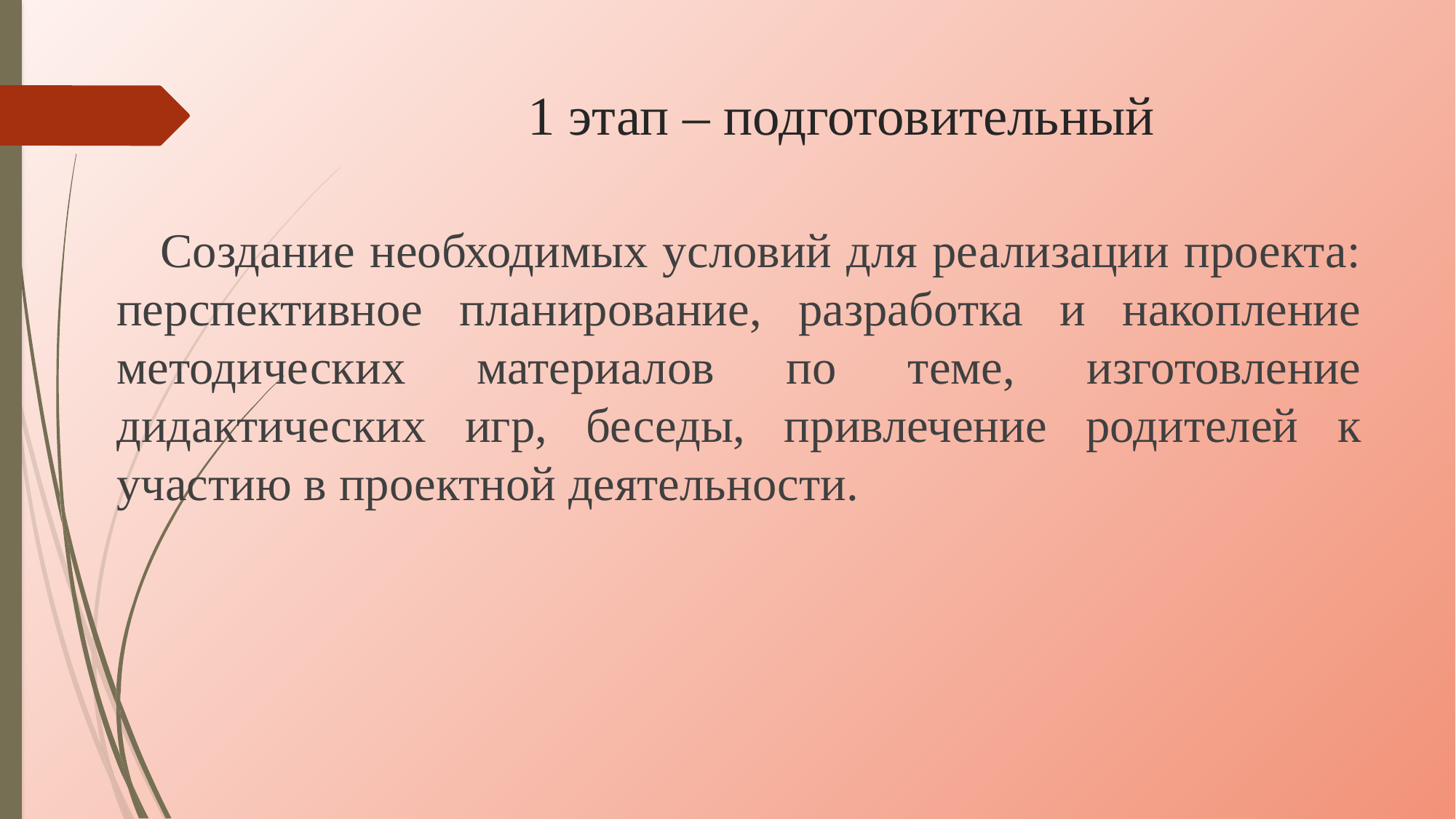

# 1 этап – подготовительный
   Создание необходимых условий для реализации проекта: перспективное планирование, разработка и накопление методических материалов по теме, изготовление дидактических игр, беседы, привлечение родителей к участию в проектной деятельности.